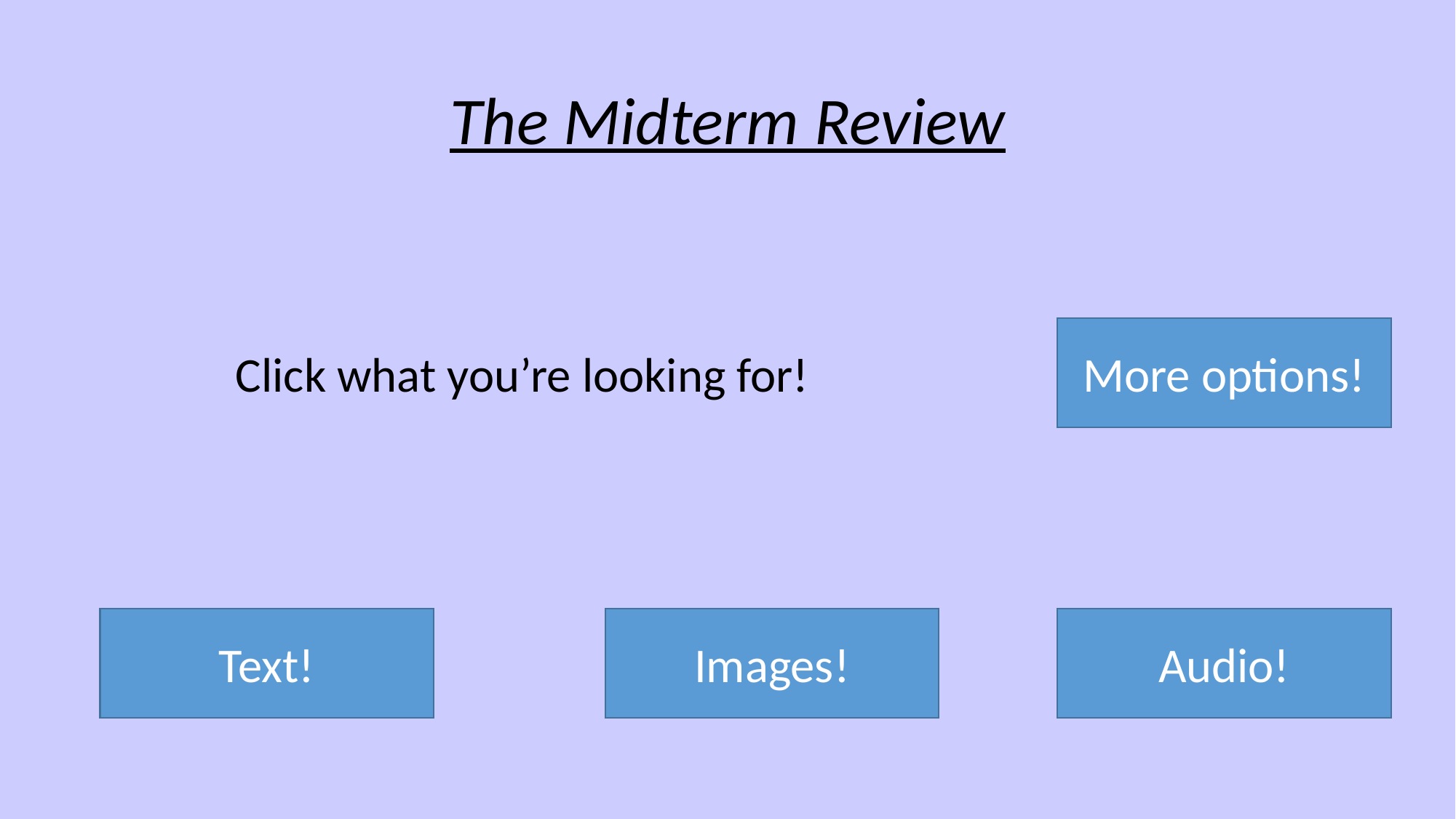

# The Midterm Review
More options!
Click what you’re looking for!
Text!
Images!
Audio!